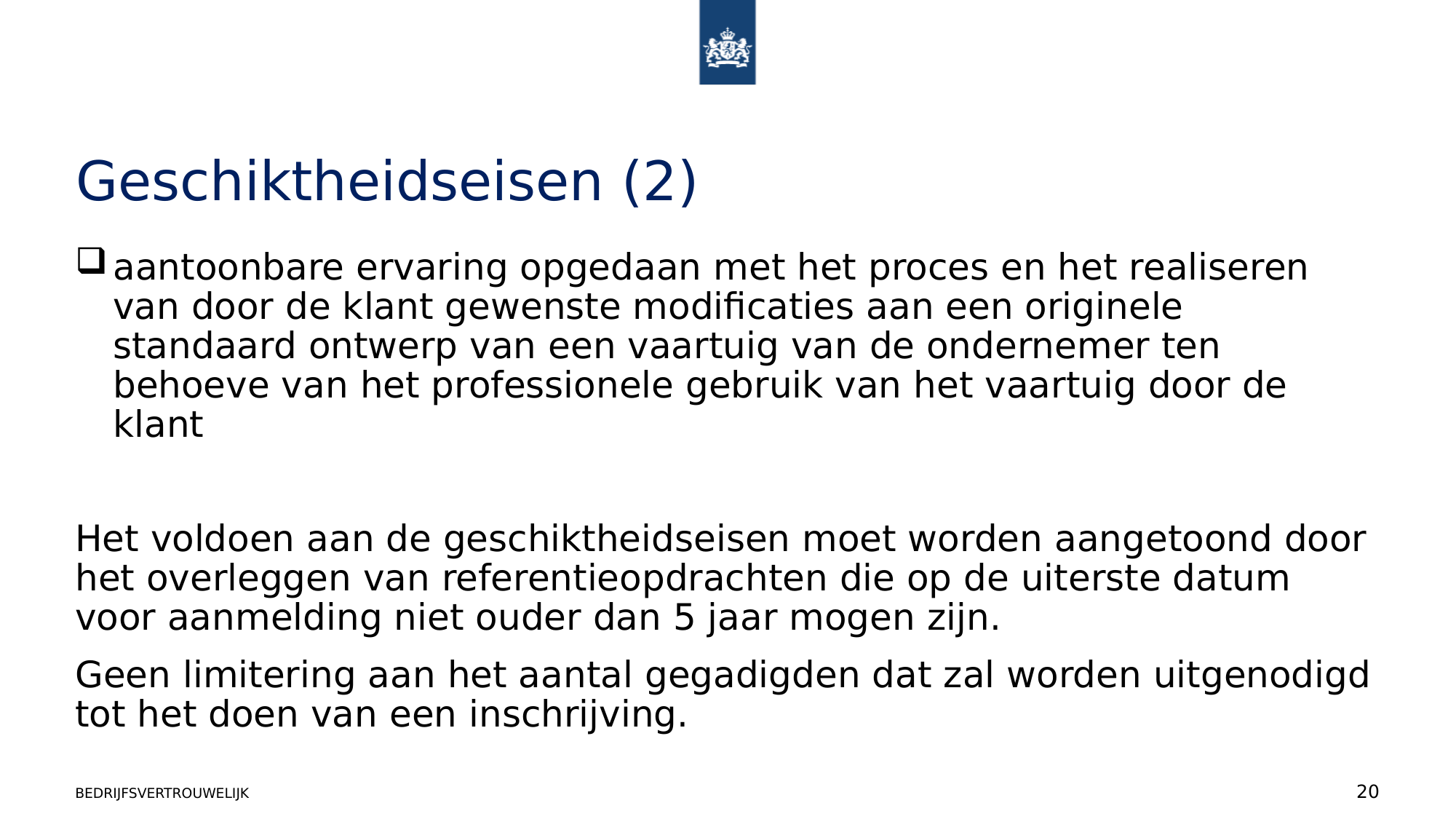

# Geschiktheidseisen (2)
aantoonbare ervaring opgedaan met het proces en het realiseren van door de klant gewenste modificaties aan een originele standaard ontwerp van een vaartuig van de ondernemer ten behoeve van het professionele gebruik van het vaartuig door de klant

Het voldoen aan de geschiktheidseisen moet worden aangetoond door het overleggen van referentieopdrachten die op de uiterste datum voor aanmelding niet ouder dan 5 jaar mogen zijn.
Geen limitering aan het aantal gegadigden dat zal worden uitgenodigd tot het doen van een inschrijving.
BEDRIJFSVERTROUWELIJK
20